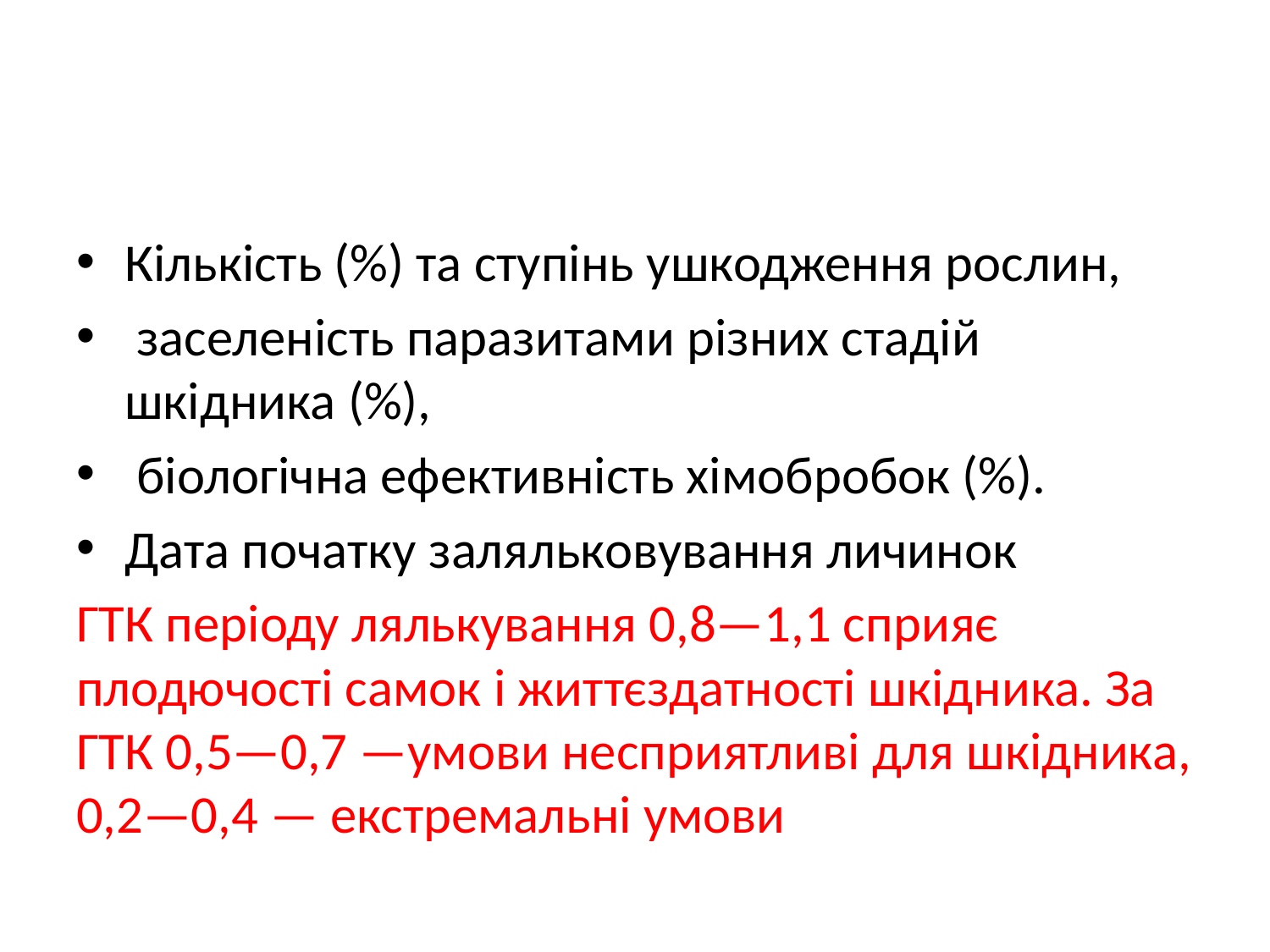

#
Кількість (%) та ступінь ушкодження рослин,
 заселеність паразитами різних стадій шкідника (%),
 біологічна ефективність хімобробок (%).
Дата початку заляльковування личинок
ГТК періоду лялькування 0,8—1,1 сприяє плодючості самок і життєздатності шкідника. За ГТК 0,5—0,7 —умови несприятливі для шкідника, 0,2—0,4 — екстремальні умови